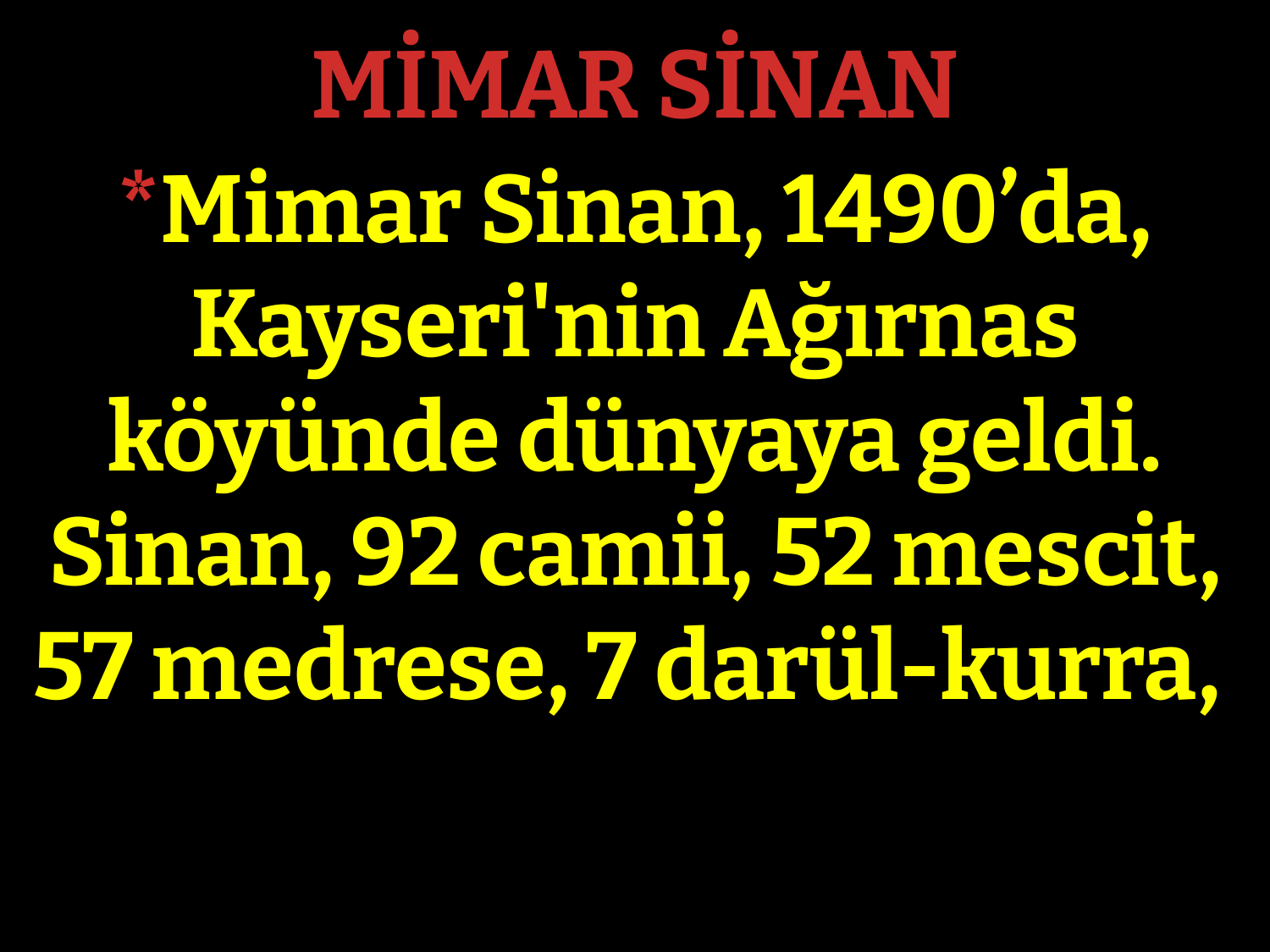

MİMAR SİNAN
*Mimar Sinan, 1490’da, Kayseri'nin Ağırnas köyünde dünyaya geldi.
Sinan, 92 camii, 52 mescit, 57 medrese, 7 darül-kurra,